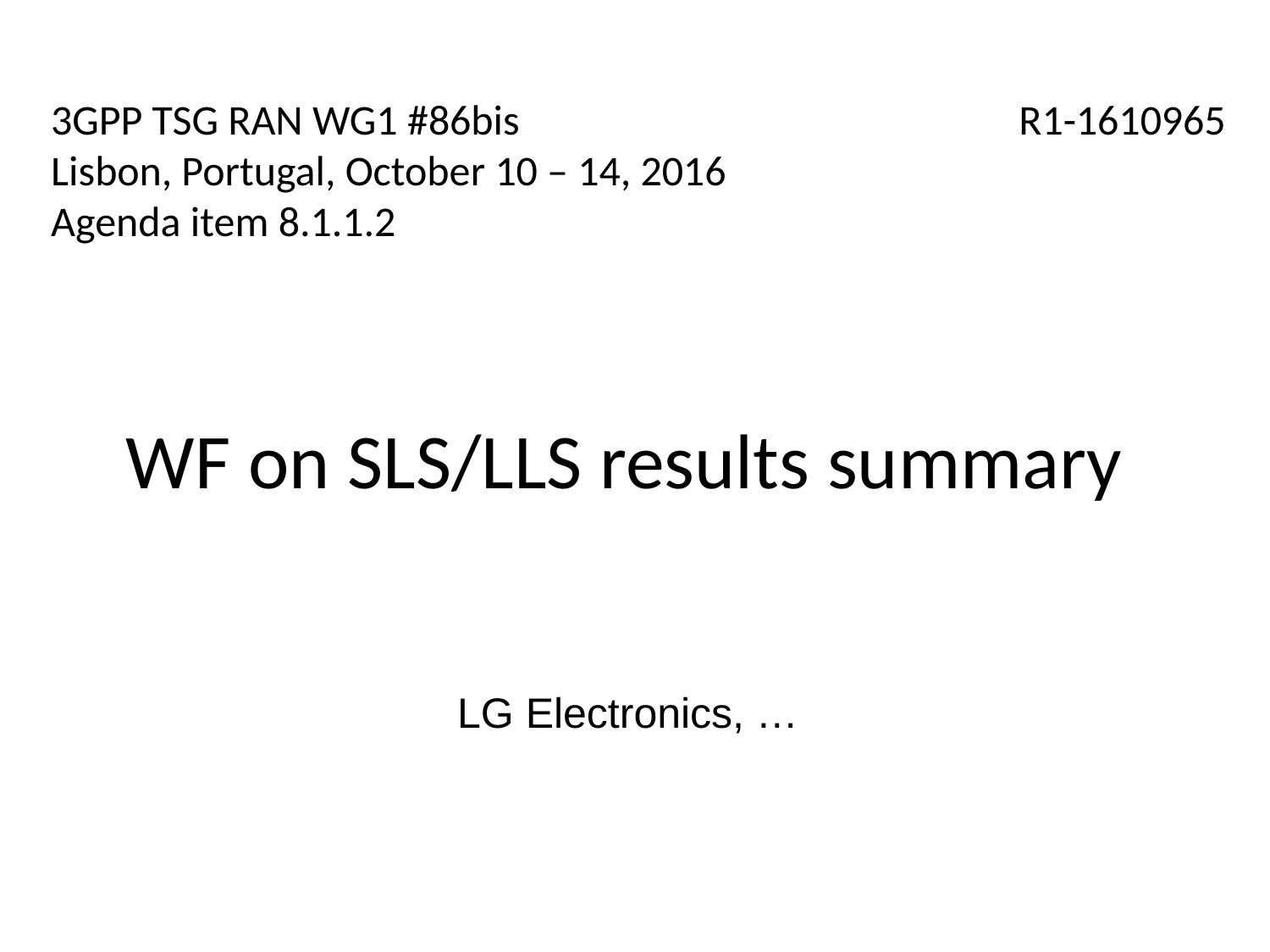

3GPP TSG RAN WG1 #86bis
Lisbon, Portugal, October 10 – 14, 2016
Agenda item 8.1.1.2
R1-1610965
WF on SLS/LLS results summary
LG Electronics, …